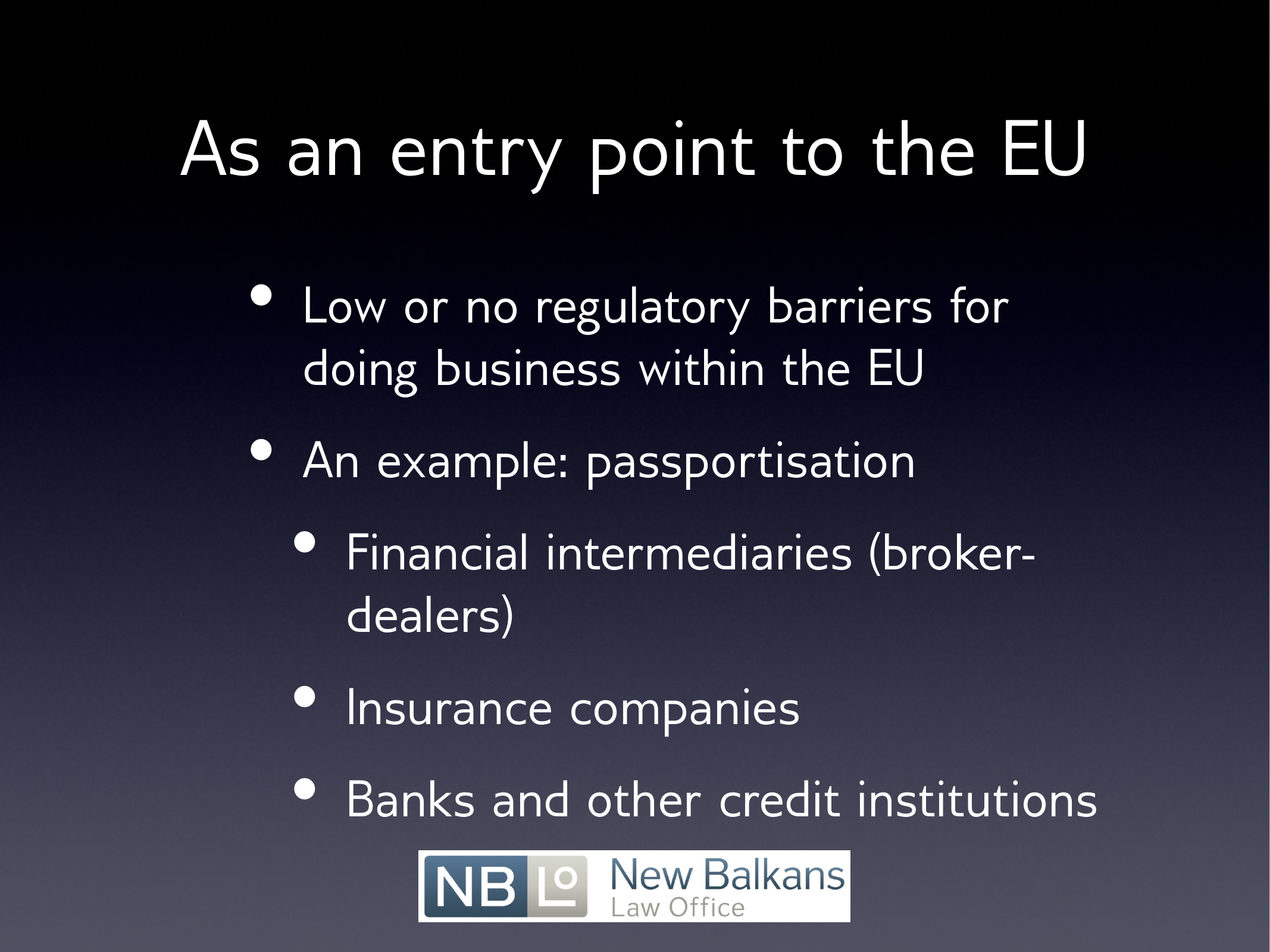

# As an entry point to the EU
Low or no regulatory barriers for doing business within the EU
An example: passportisation
Financial intermediaries (broker-dealers)
Insurance companies
Banks and other credit institutions